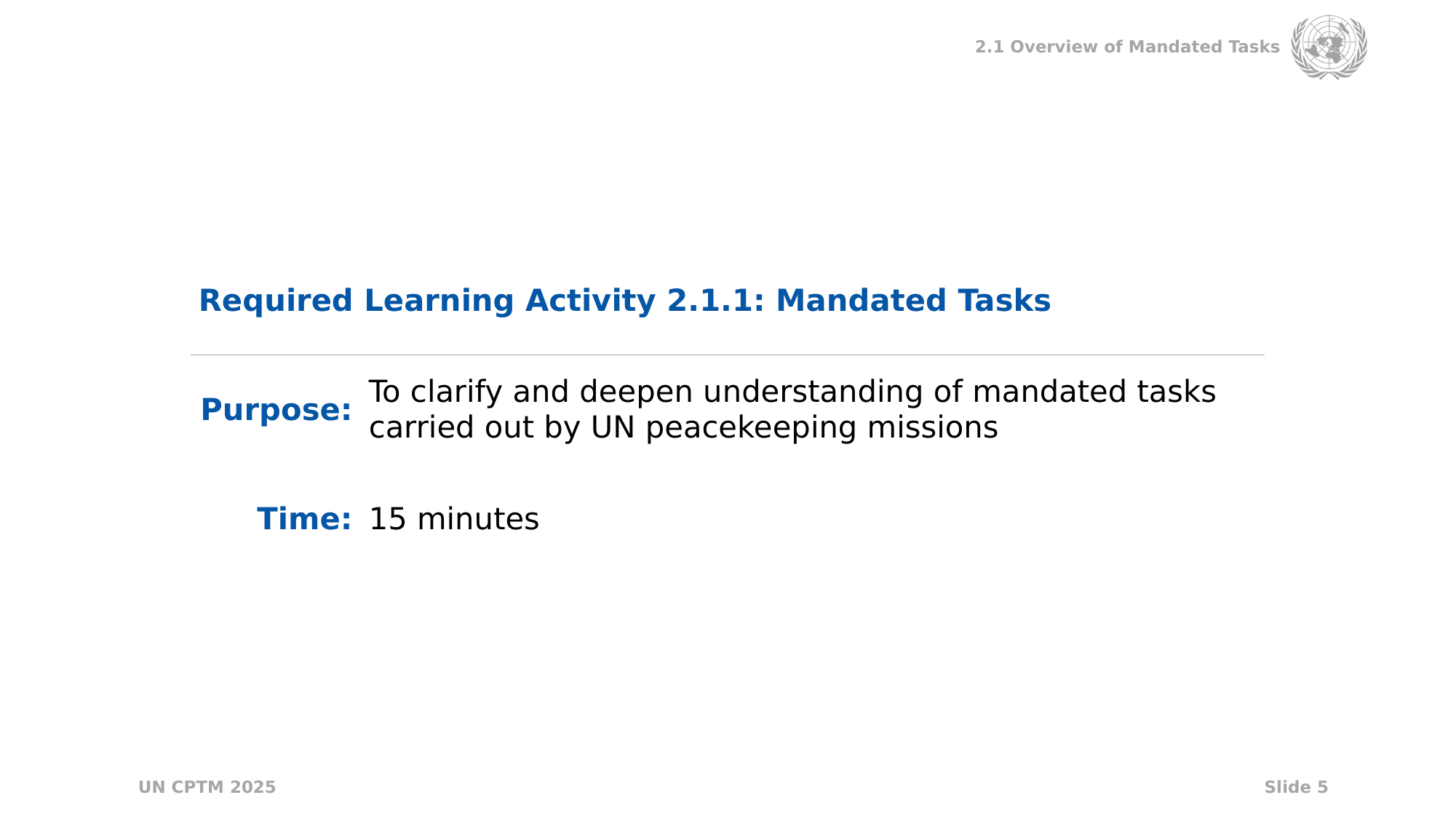

| Required Learning Activity 2.1.1: Mandated Tasks |  |
| --- | --- |
| Purpose: | To clarify and deepen understanding of mandated tasks carried out by UN peacekeeping missions |
| Time: | 15 minutes |